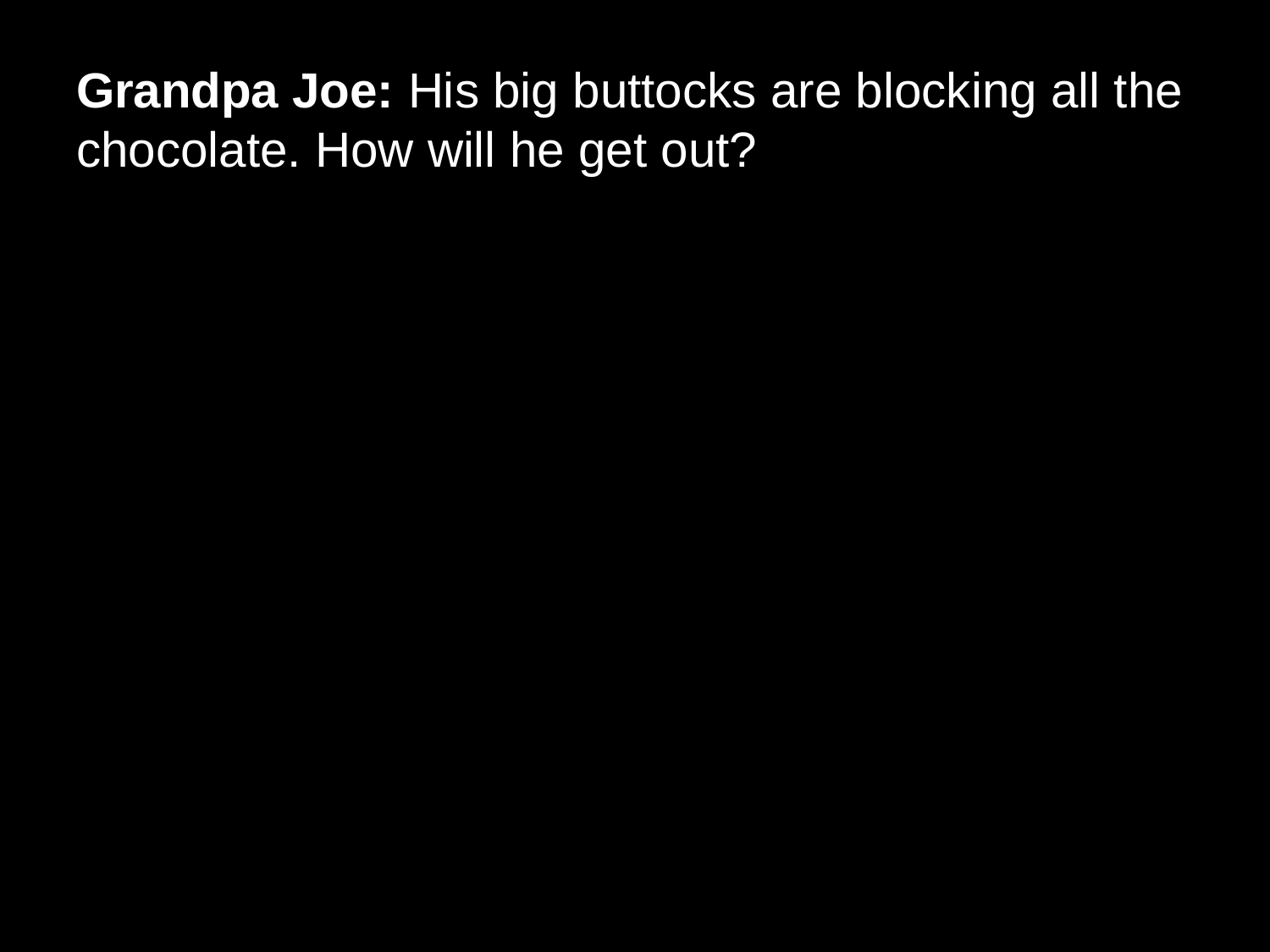

# Grandpa Joe: His big buttocks are blocking all the chocolate. How will he get out?